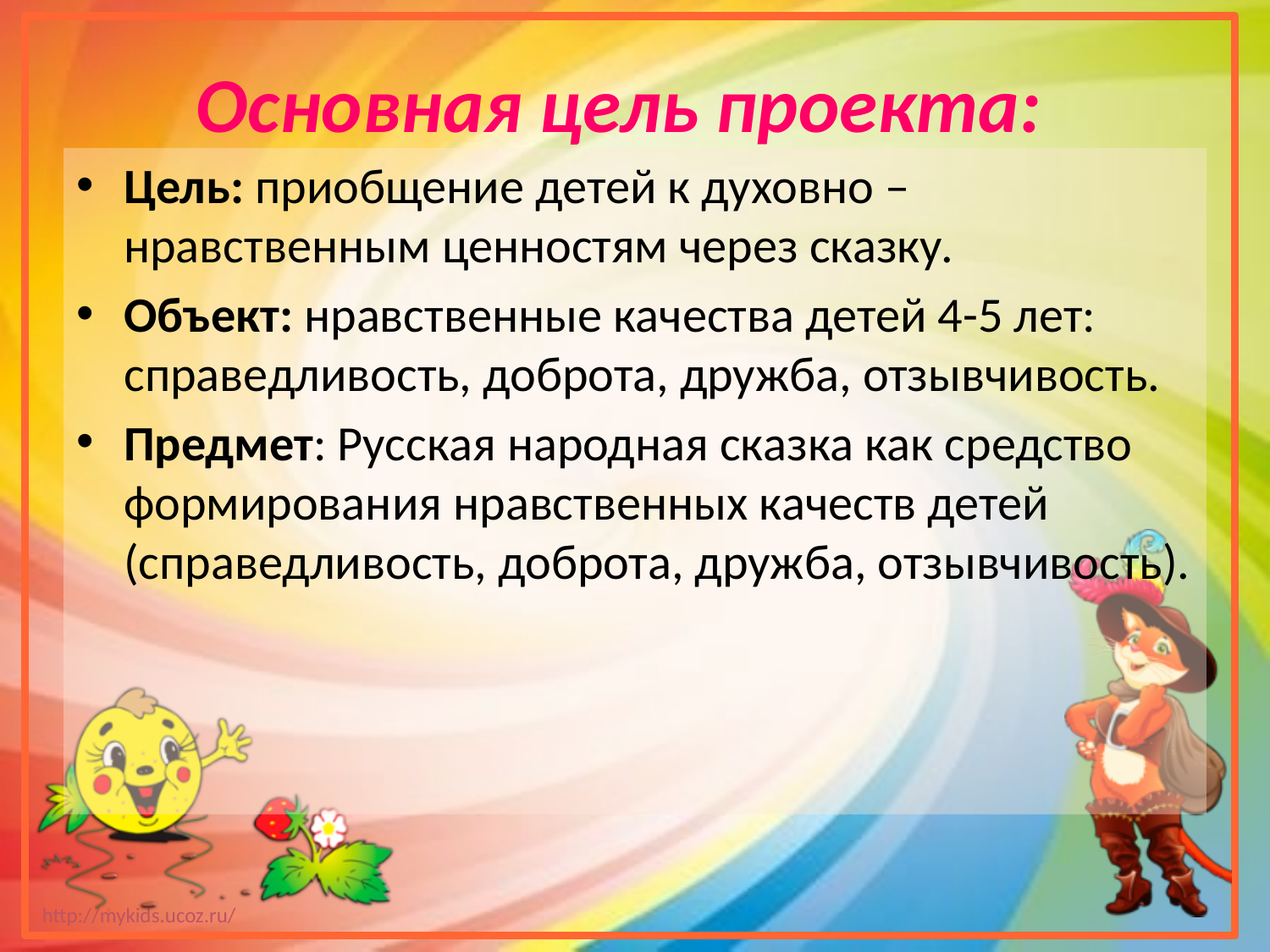

Основная цель проекта:
Цель: приобщение детей к духовно – нравственным ценностям через сказку.
Объект: нравственные качества детей 4-5 лет: справедливость, доброта, дружба, отзывчивость.
Предмет: Русская народная сказка как средство формирования нравственных качеств детей (справедливость, доброта, дружба, отзывчивость).